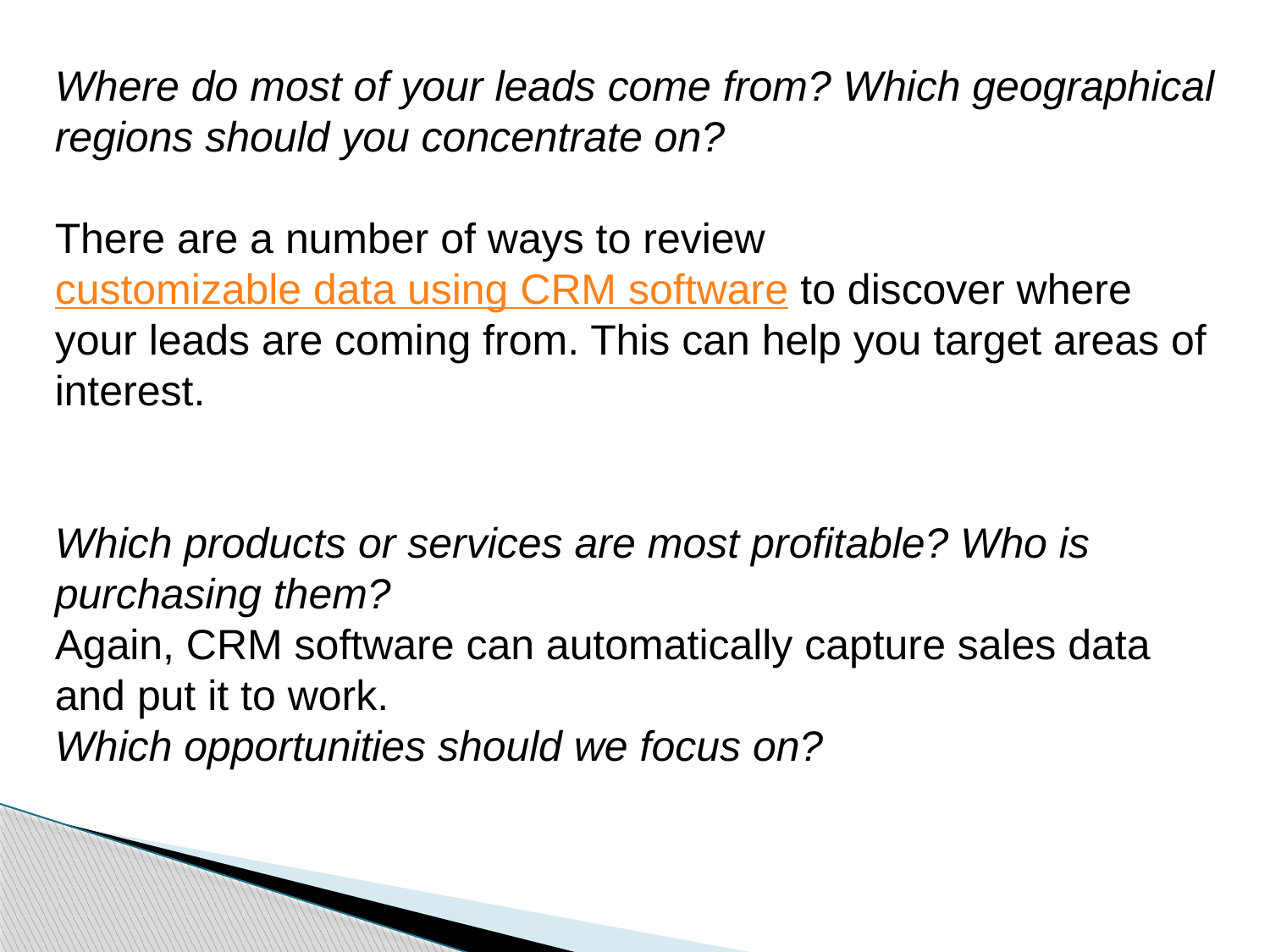

Where do most of your leads come from? Which geographical regions should you concentrate on?

There are a number of ways to review customizable data using CRM software to discover where your leads are coming from. This can help you target areas of interest.

Which products or services are most profitable? Who is purchasing them?
Again, CRM software can automatically capture sales data and put it to work.
Which opportunities should we focus on?